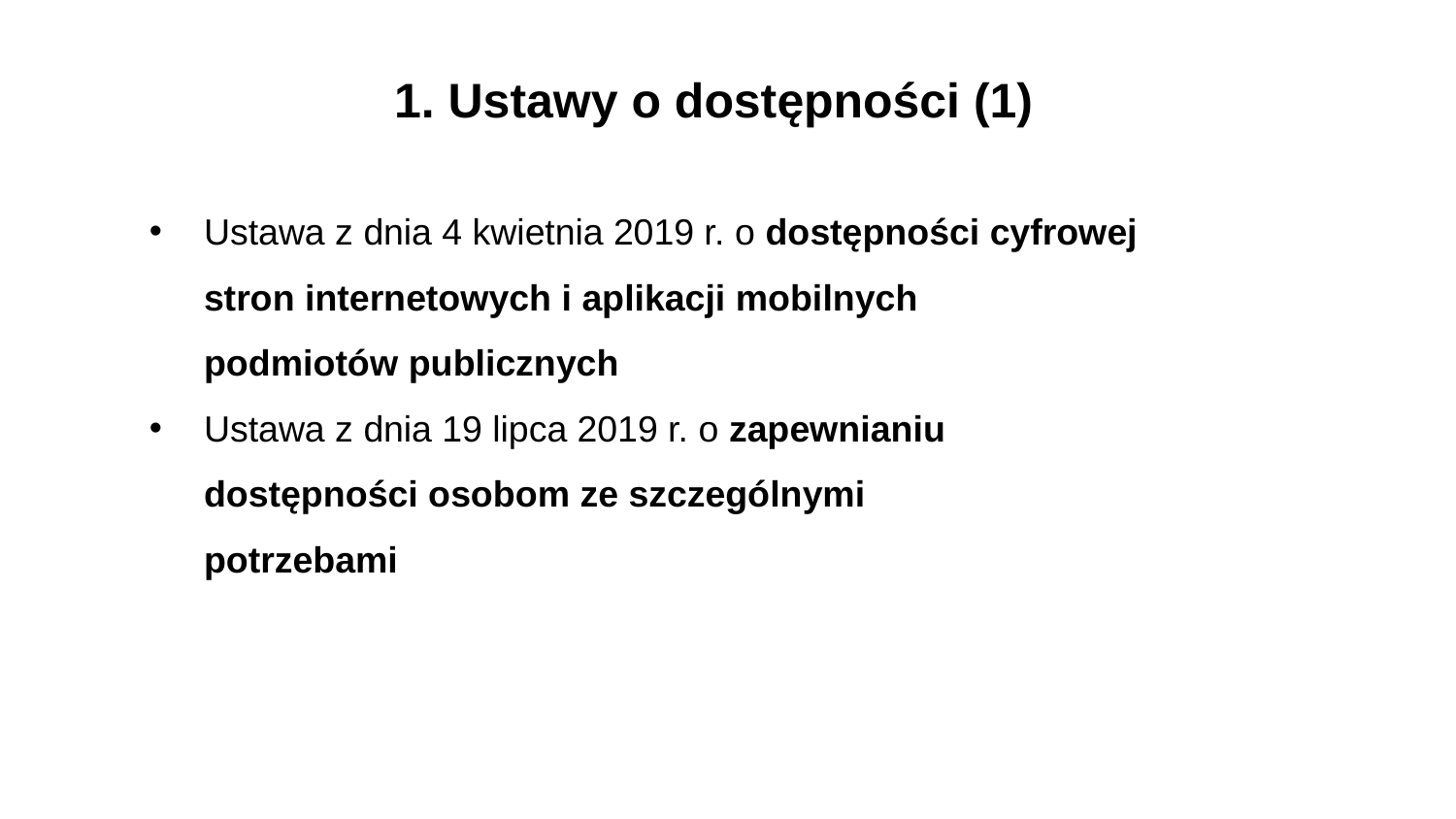

1. Ustawy o dostępności (1)
Ustawa z dnia 4 kwietnia 2019 r. o dostępności cyfrowej stron internetowych i aplikacji mobilnych
podmiotów publicznych
Ustawa z dnia 19 lipca 2019 r. o zapewnianiu dostępności osobom ze szczególnymi
potrzebami